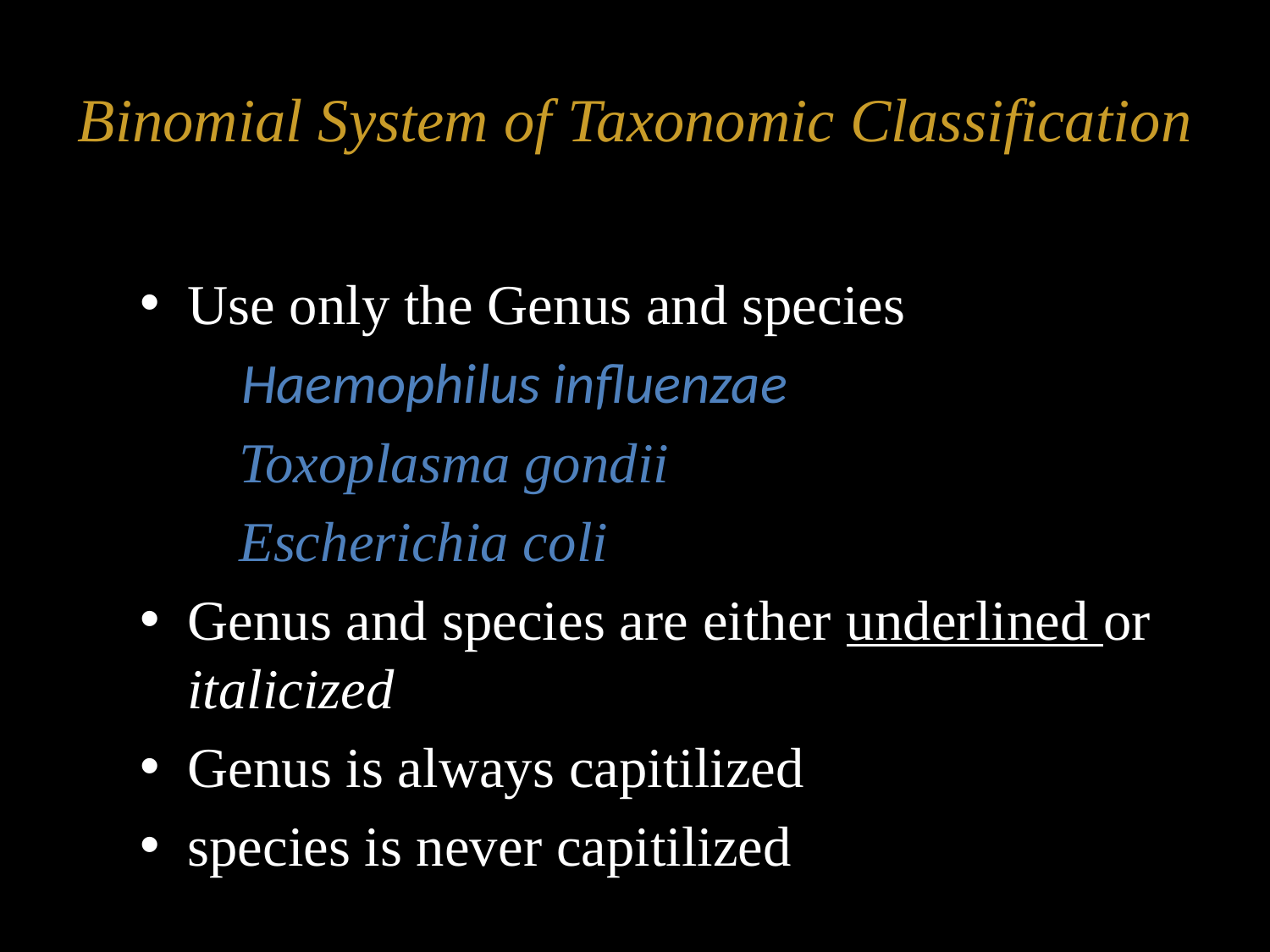

# Binomial System of Taxonomic Classification
Use only the Genus and species
        Haemophilus influenzae
       Toxoplasma gondii
       Escherichia coli
Genus and species are either underlined or italicized
Genus is always capitilized
species is never capitilized